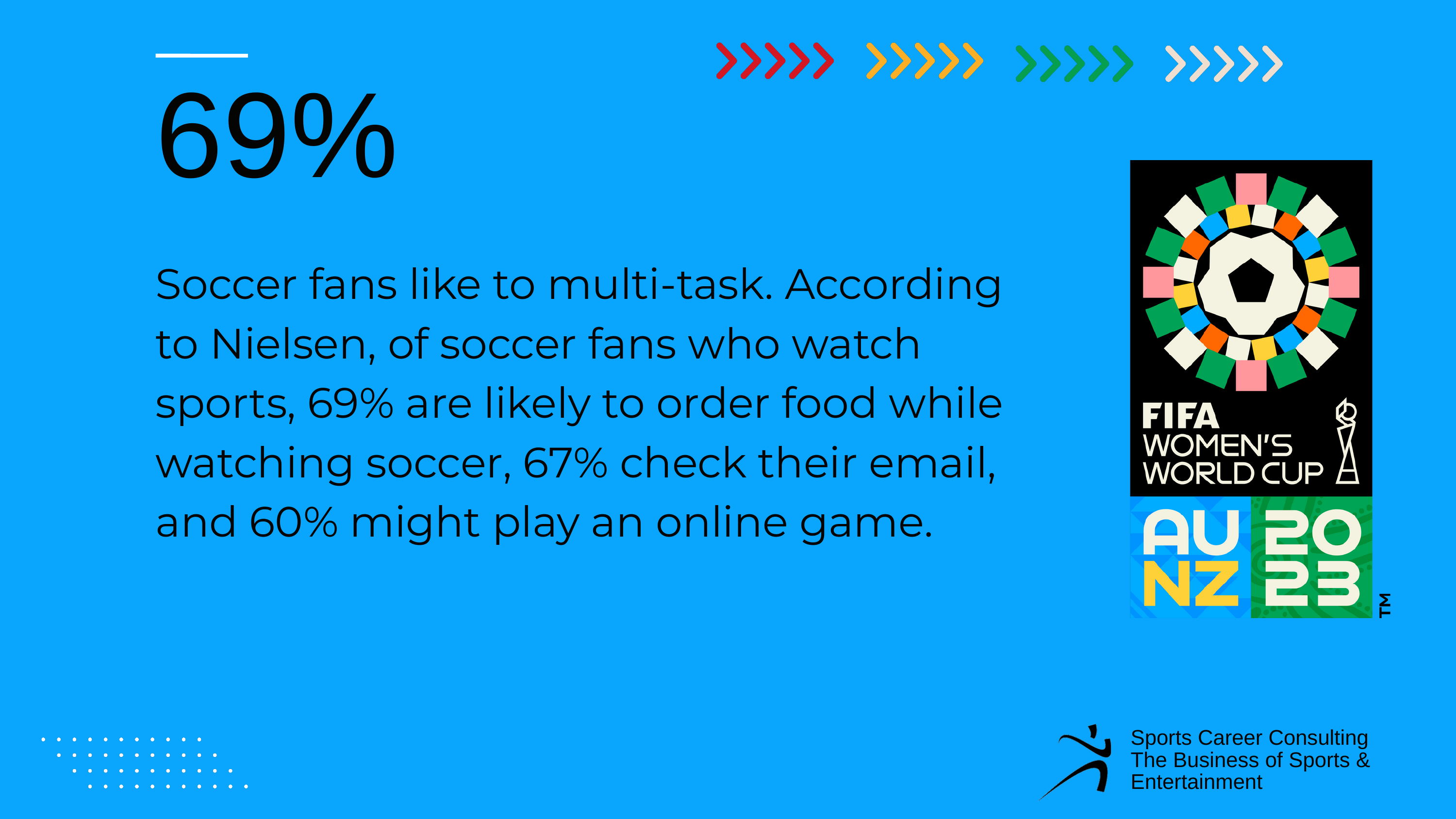

69%

Soccer fans like to multi-task. According to Nielsen, of soccer fans who watch sports, 69% are likely to order food while watching soccer, 67% check their email, and 60% might play an online game.

Sports Career Consulting
The Business of Sports & Entertainment